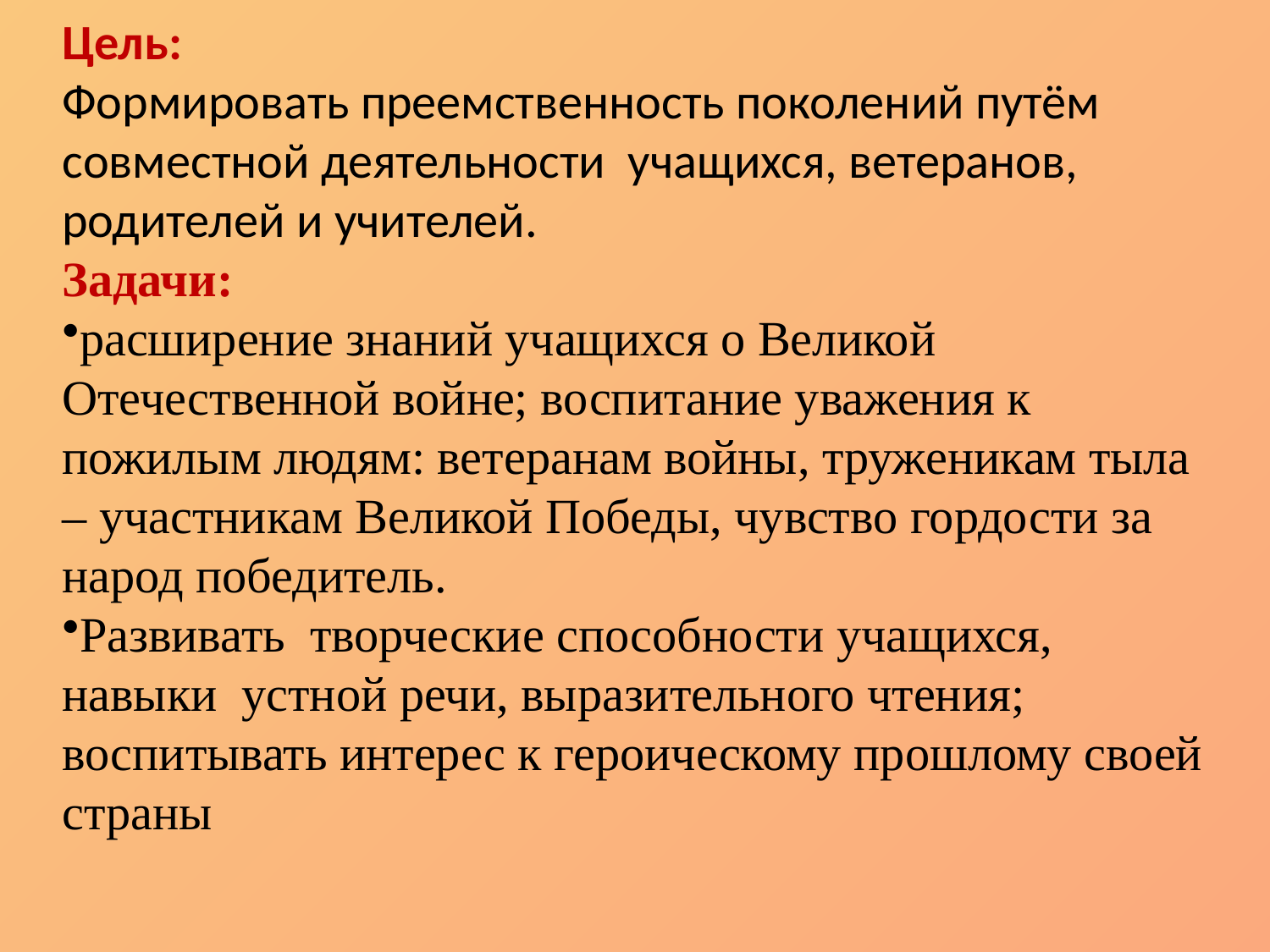

Цель:
Формировать преемственность поколений путём совместной деятельности  учащихся, ветеранов, родителей и учителей.
Задачи:
расширение знаний учащихся о Великой Отечественной войне; воспитание уважения к пожилым людям: ветеранам войны, труженикам тыла – участникам Великой Победы, чувство гордости за народ победитель.
Развивать  творческие способности учащихся, навыки  устной речи, выразительного чтения;
воспитывать интерес к героическому прошлому своей страны